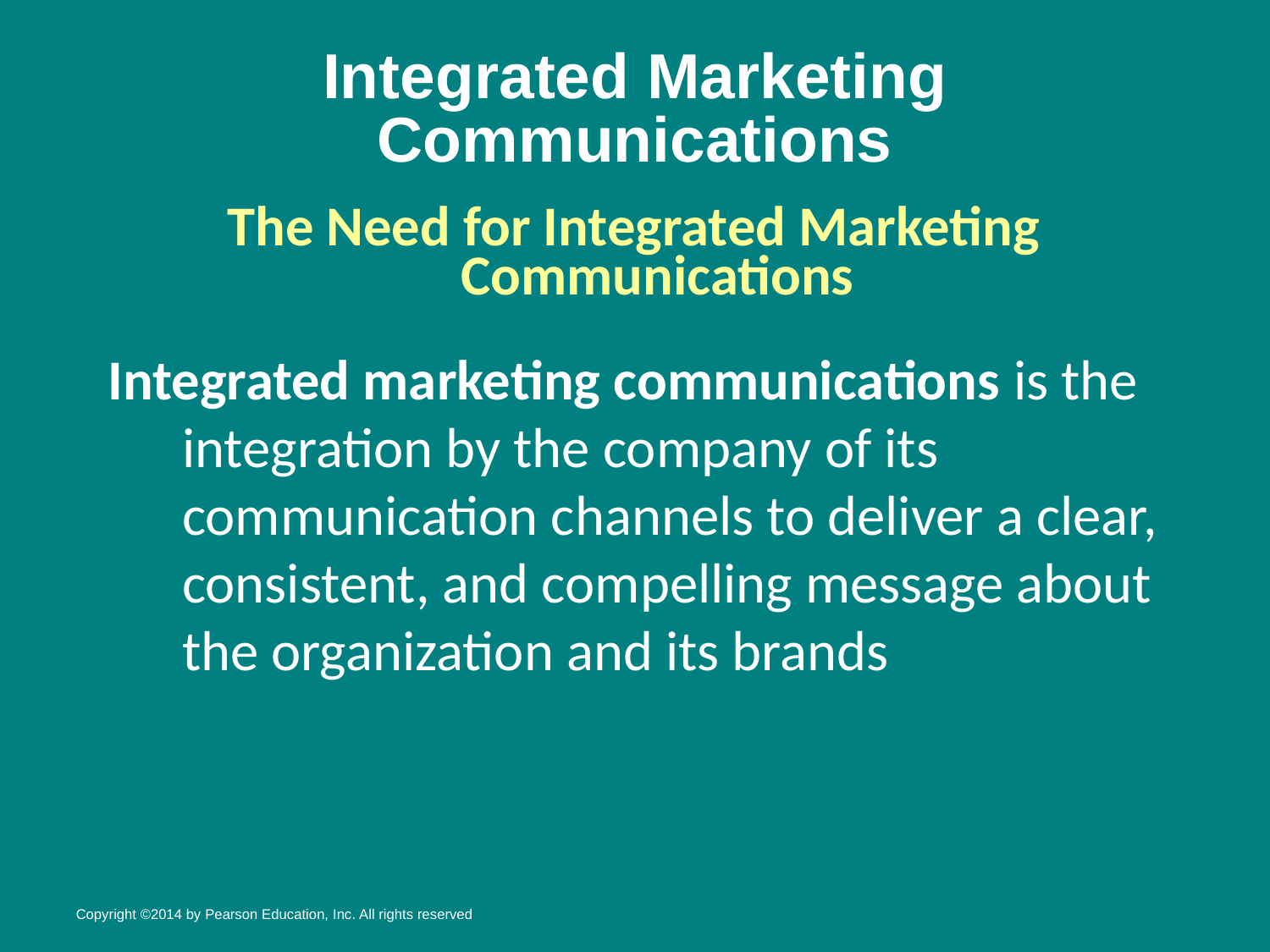

# Integrated Marketing Communications
The Need for Integrated Marketing Communications

Integrated marketing communications is the integration by the company of its communication channels to deliver a clear, consistent, and compelling message about the organization and its brands
Copyright ©2014 by Pearson Education, Inc. All rights reserved